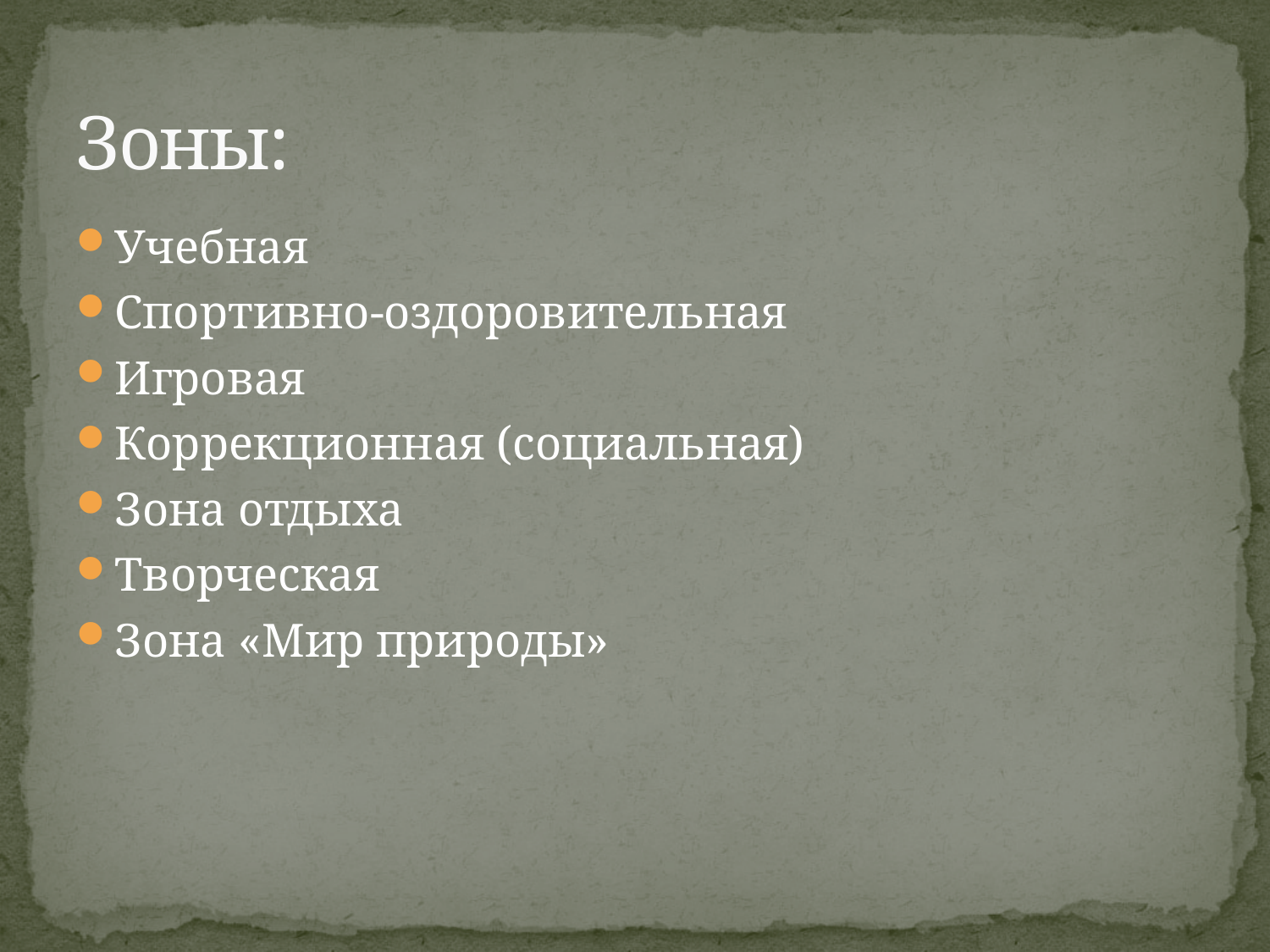

# Зоны:
Учебная
Спортивно-оздоровительная
Игровая
Коррекционная (социальная)
Зона отдыха
Творческая
Зона «Мир природы»